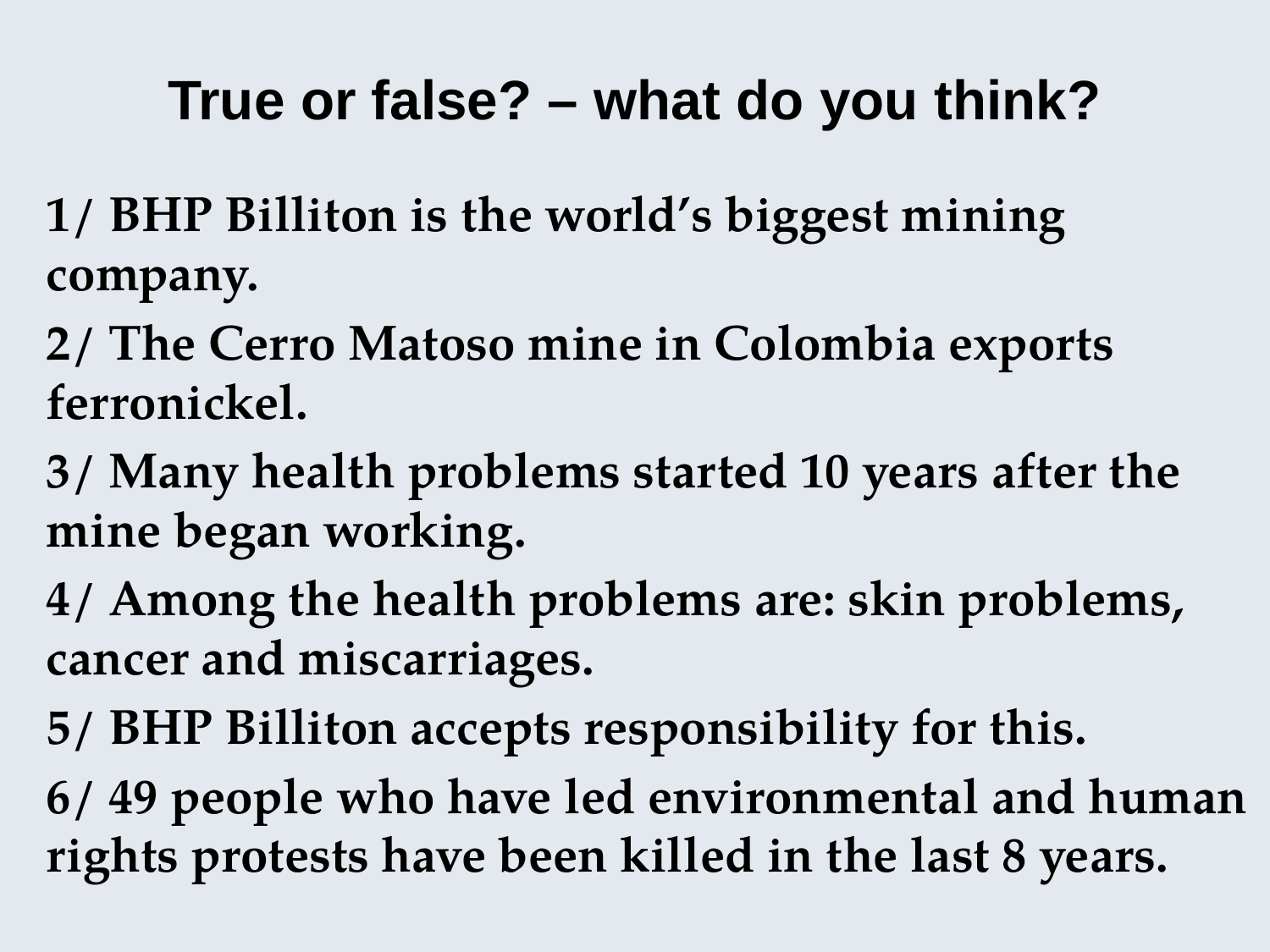

# True or false? – what do you think?
1/ BHP Billiton is the world’s biggest mining company.
2/ The Cerro Matoso mine in Colombia exports ferronickel.
3/ Many health problems started 10 years after the mine began working.
4/ Among the health problems are: skin problems, cancer and miscarriages.
5/ BHP Billiton accepts responsibility for this.
6/ 49 people who have led environmental and human rights protests have been killed in the last 8 years.